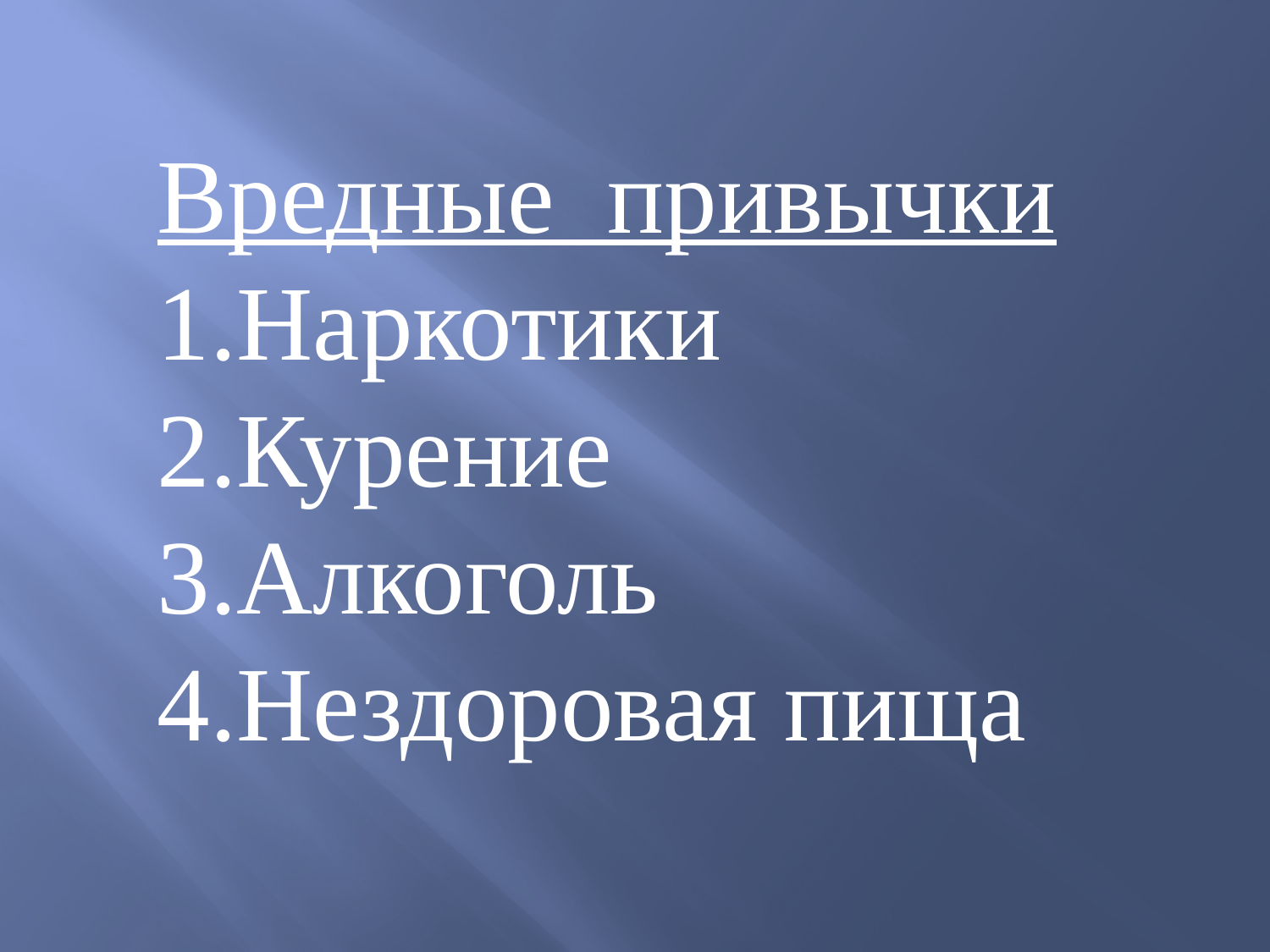

Вредные  привычки
Наркотики
Курение
Алкоголь
Нездоровая пища